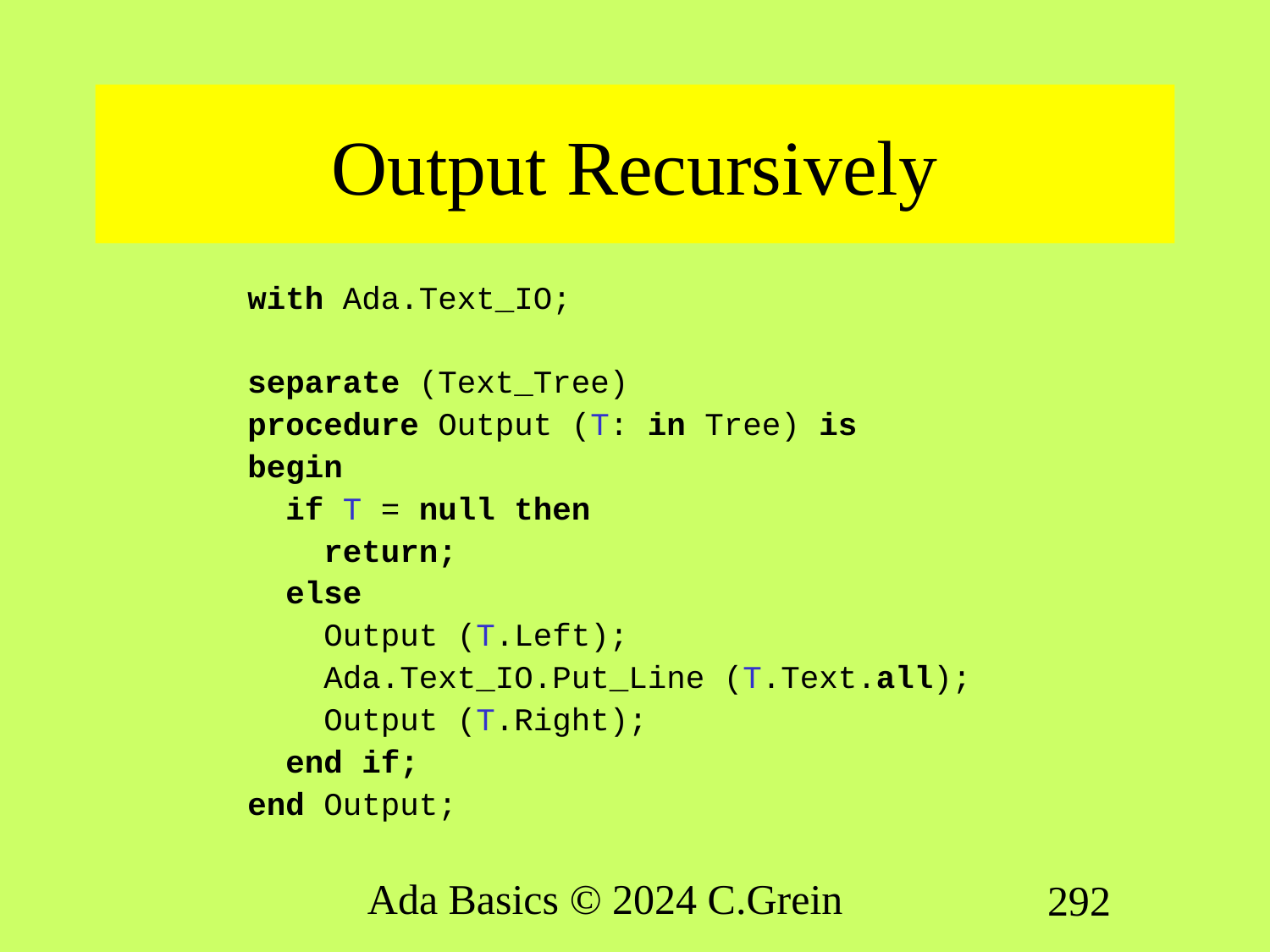

# Output Recursively
with Ada.Text_IO;

separate (Text_Tree)
procedure Output (T: in Tree) is
begin
  if T = null then
    return;
  else
    Output (T.Left);
    Ada.Text_IO.Put_Line (T.Text.all);
    Output (T.Right);
  end if;
end Output;
Ada Basics © 2024 C.Grein
292